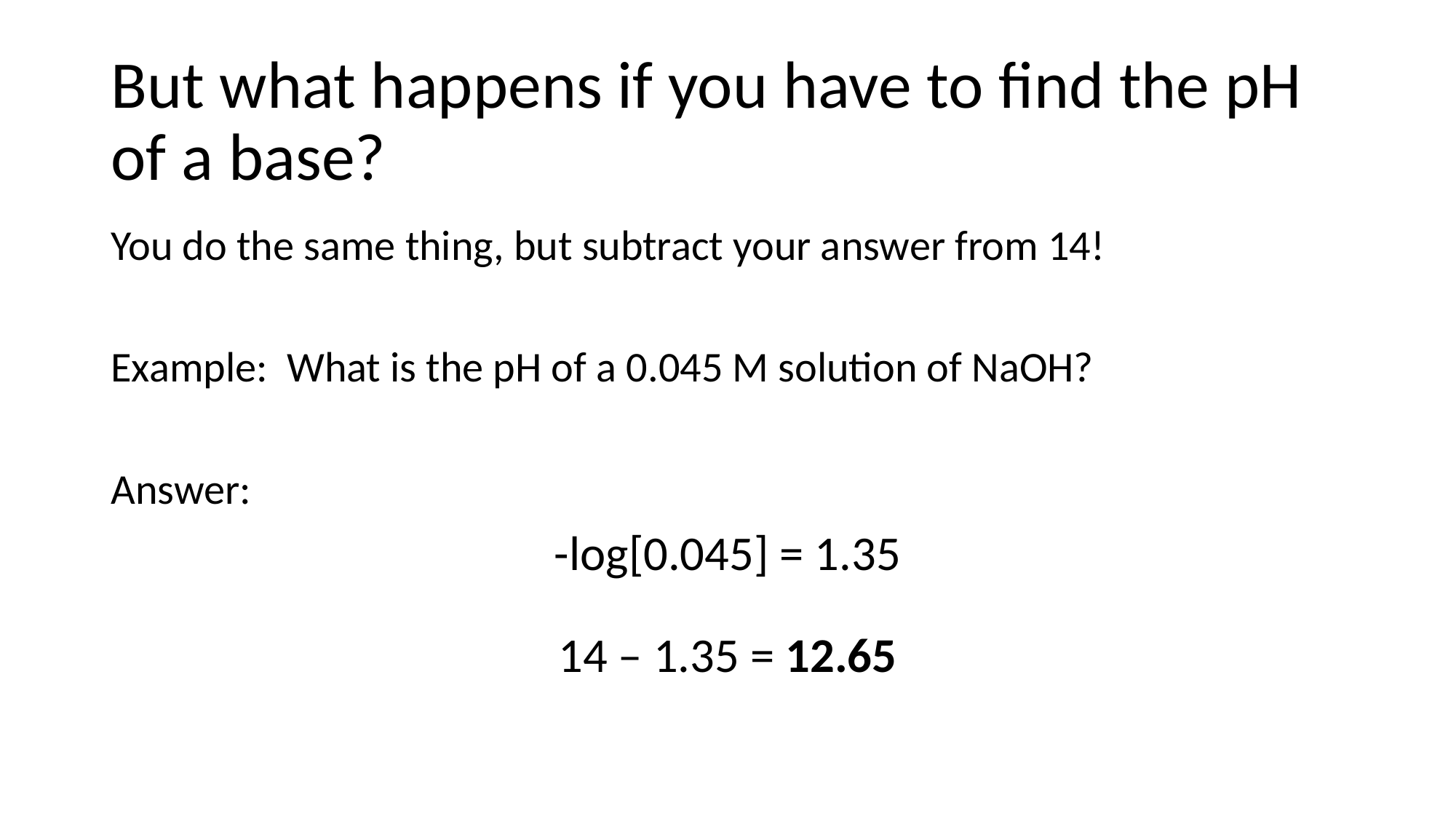

# But what happens if you have to find the pH of a base?
You do the same thing, but subtract your answer from 14!

Example:  What is the pH of a 0.045 M solution of NaOH?

Answer:
-log[0.045] = 1.35

14 – 1.35 = 12.65